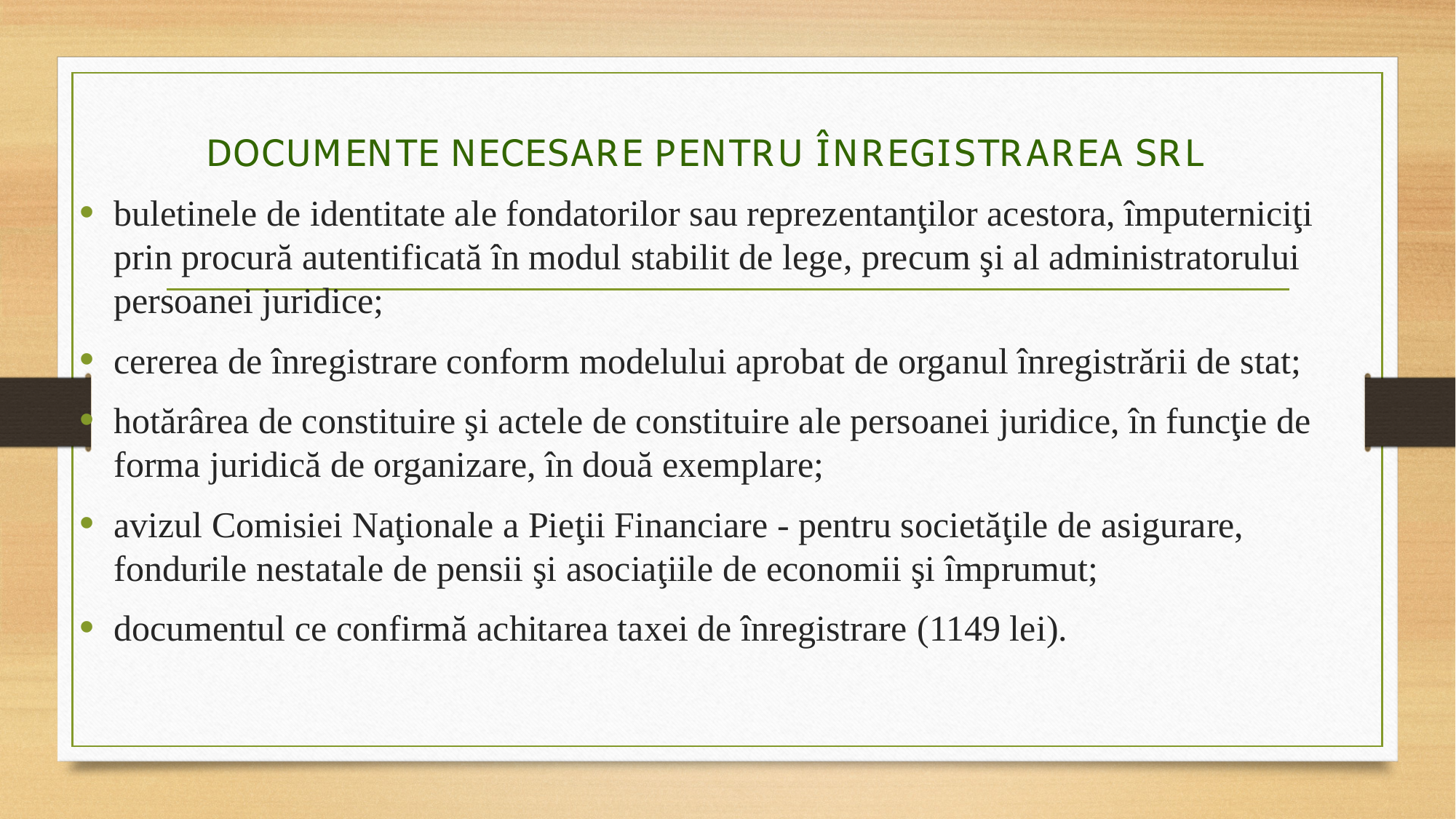

DOCUMENTE NECESARE PENTRU ÎNREGISTRAREA SRL
buletinele de identitate ale fondatorilor sau reprezentanţilor acestora, împuterniciţi prin procură autentificată în modul stabilit de lege, precum şi al administratorului persoanei juridice;
cererea de înregistrare conform modelului aprobat de organul înregistrării de stat;
hotărârea de constituire şi actele de constituire ale persoanei juridice, în funcţie de forma juridică de organizare, în două exemplare;
avizul Comisiei Naţionale a Pieţii Financiare - pentru societăţile de asigurare, fondurile nestatale de pensii şi asociaţiile de economii şi împrumut;
documentul ce confirmă achitarea taxei de înregistrare (1149 lei).